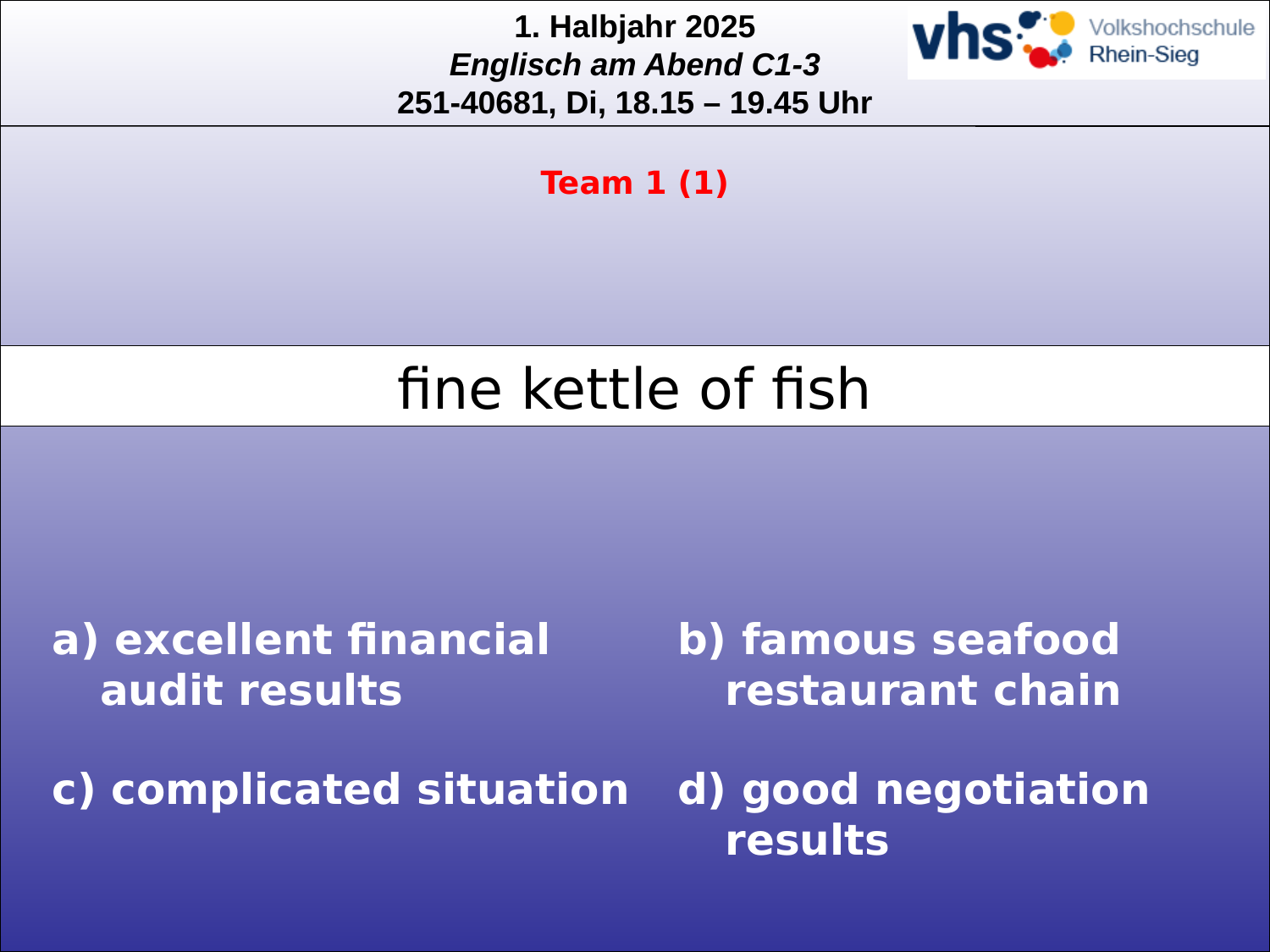

Team 1 (1)
# fine kettle of fish
 excellent financial audit results
b) famous seafood restaurant chain
c) complicated situation
d) good negotiation results